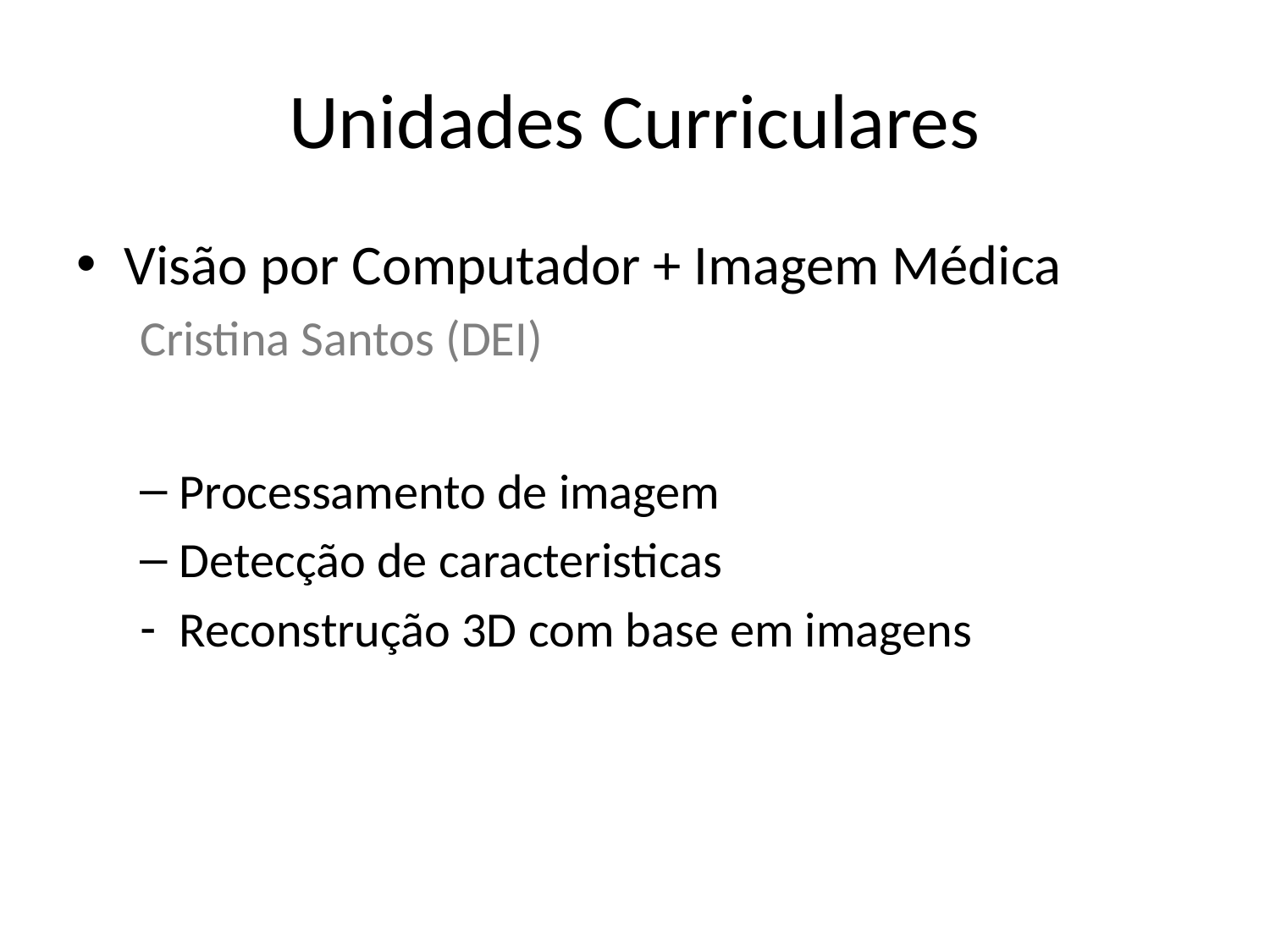

# Unidades Curriculares
Visão por Computador + Imagem Médica
Cristina Santos (DEI)

Processamento de imagem
Detecção de caracteristicas
Reconstrução 3D com base em imagens